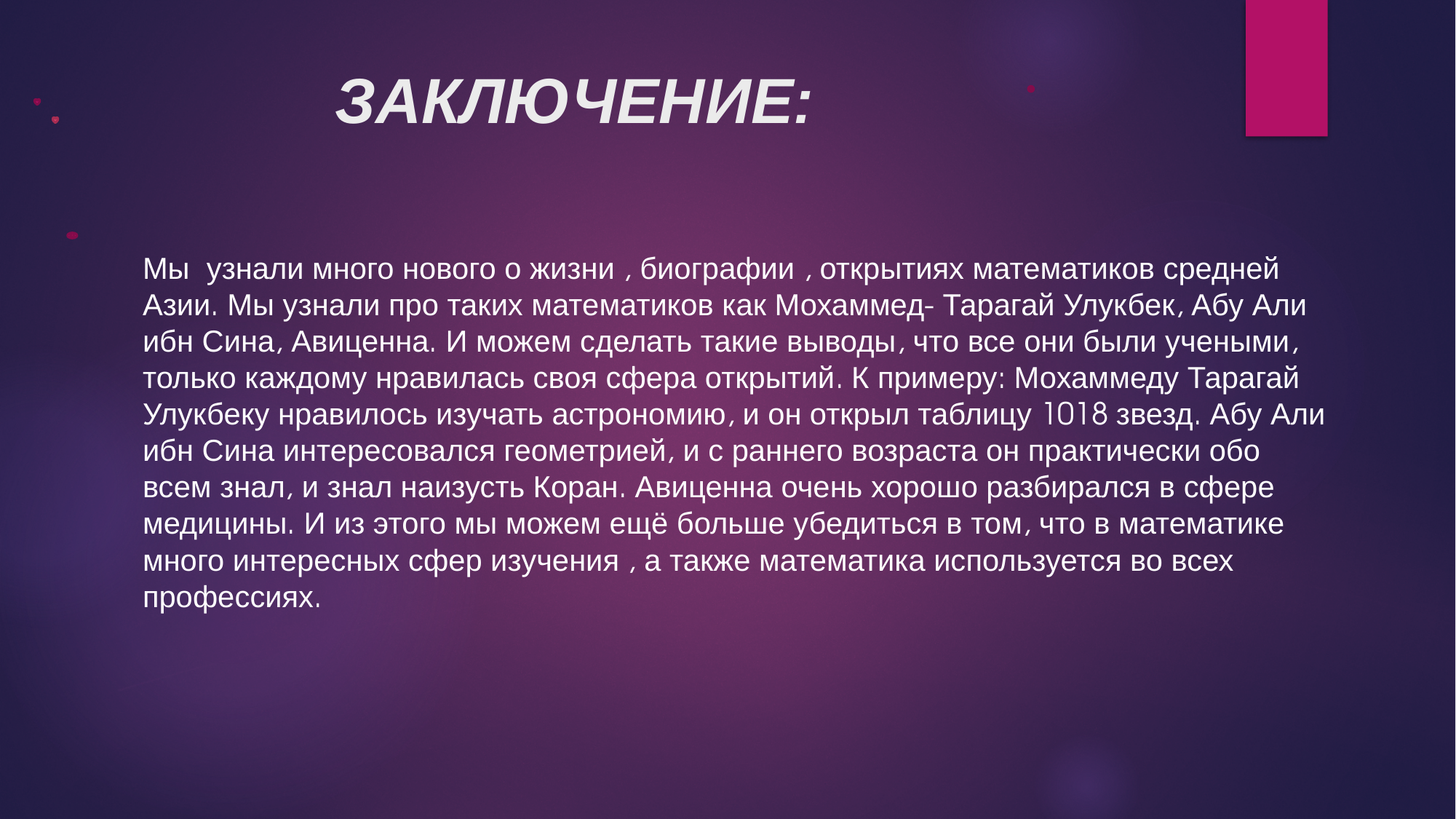

# ЗАКЛЮЧЕНИЕ:

Мы  узнали много нового о жизни , биографии , открытиях математиков средней Азии. Мы узнали про таких математиков как Мохаммед- Тарагай Улукбек, Абу Али ибн Сина, Авиценна. И можем сделать такие выводы, что все они были учеными, только каждому нравилась своя сфера открытий. К примеру: Мохаммеду Тарагай Улукбеку нравилось изучать астрономию, и он открыл таблицу 1018 звезд. Абу Али ибн Сина интересовался геометрией, и с раннего возраста он практически обо всем знал, и знал наизусть Коран. Авиценна очень хорошо разбирался в сфере медицины. И из этого мы можем ещё больше убедиться в том, что в математике много интересных сфер изучения , а также математика используется во всех профессиях.